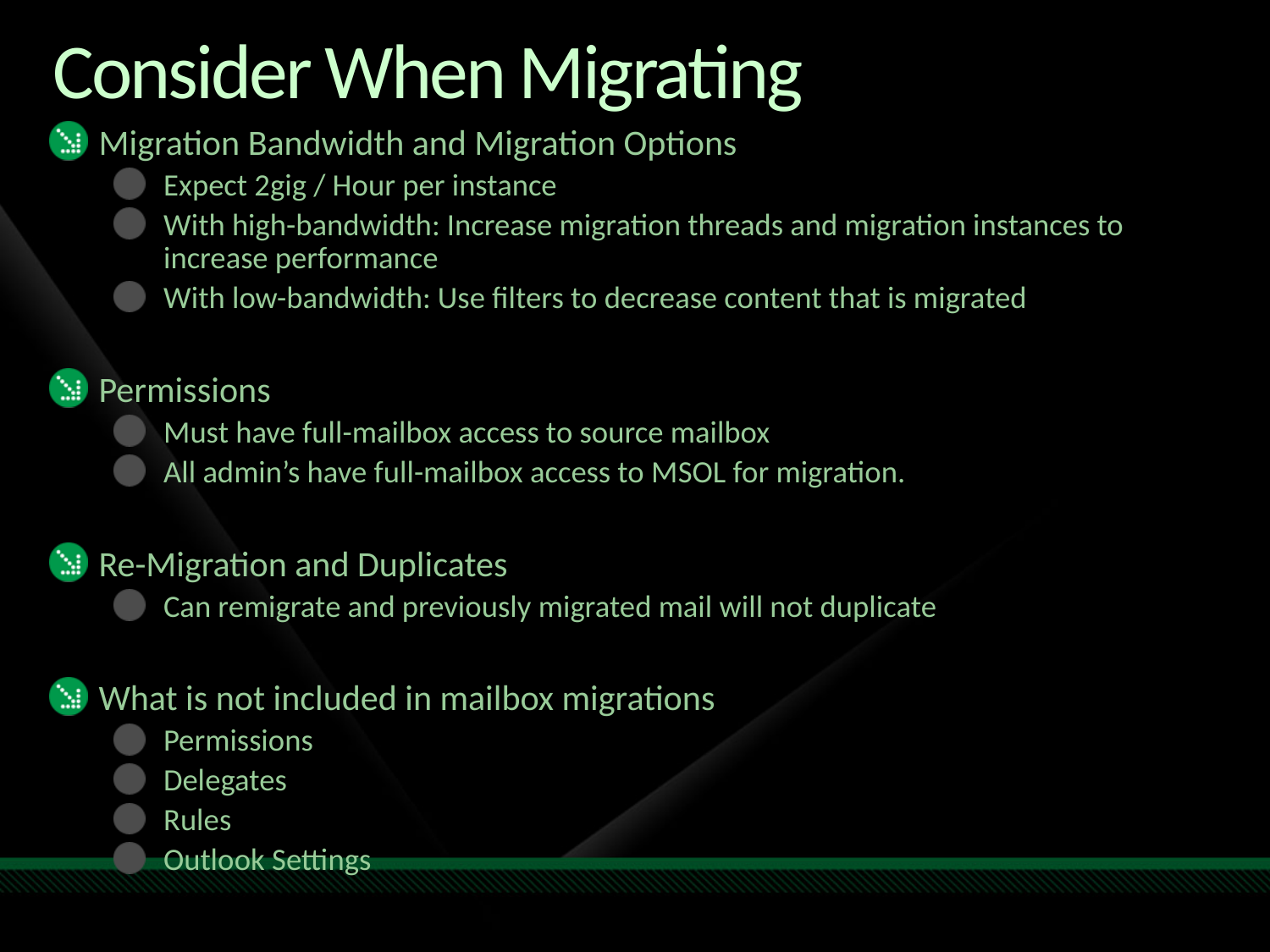

# Consider When Migrating
Migration Bandwidth and Migration Options
Expect 2gig / Hour per instance
With high-bandwidth: Increase migration threads and migration instances to increase performance
With low-bandwidth: Use filters to decrease content that is migrated

Permissions
Must have full-mailbox access to source mailbox
All admin’s have full-mailbox access to MSOL for migration.

Re-Migration and Duplicates
Can remigrate and previously migrated mail will not duplicate

What is not included in mailbox migrations
Permissions
Delegates
Rules
Outlook Settings